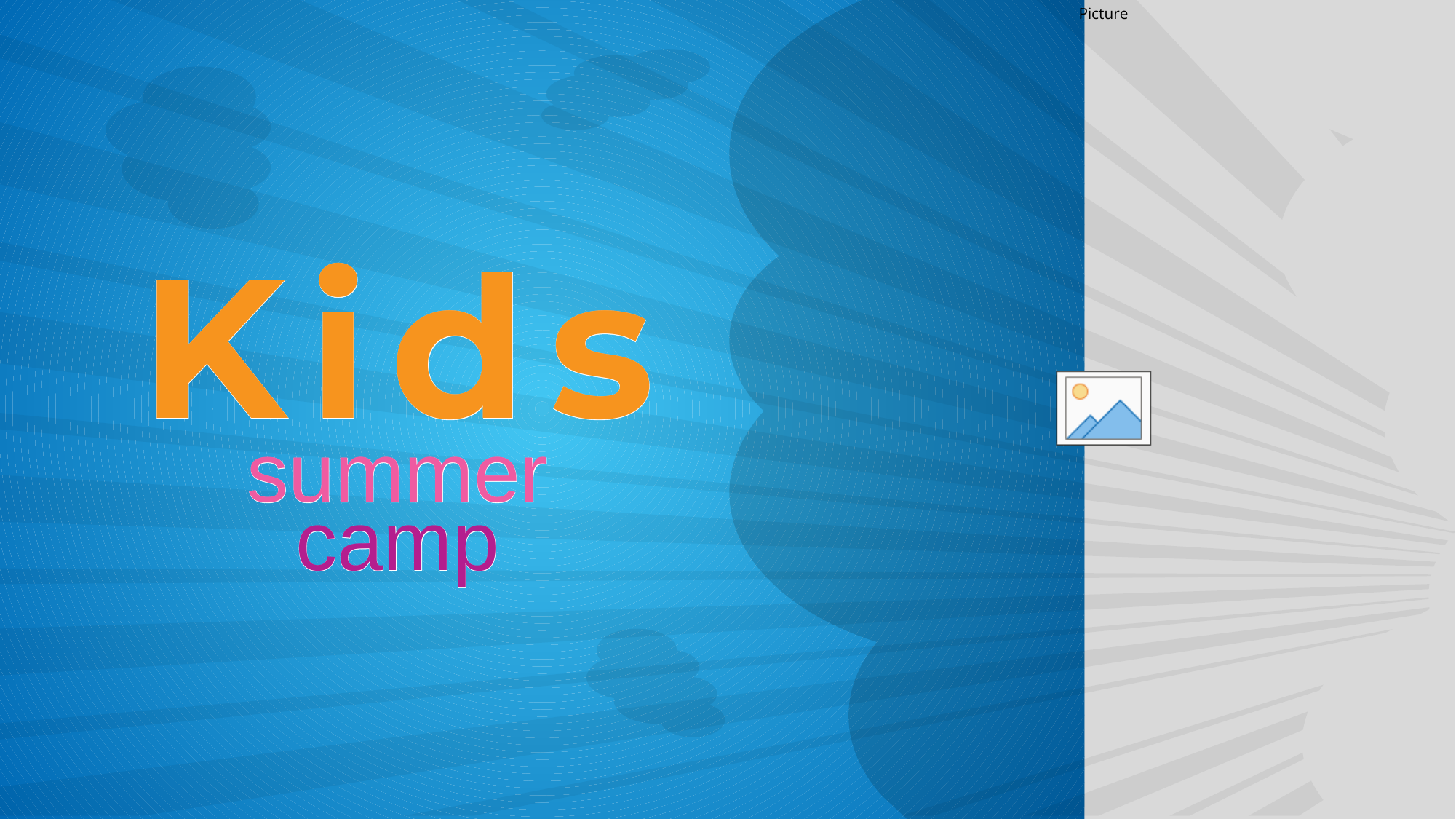

Kids
Kids
Kids
summer
camp
summer
camp